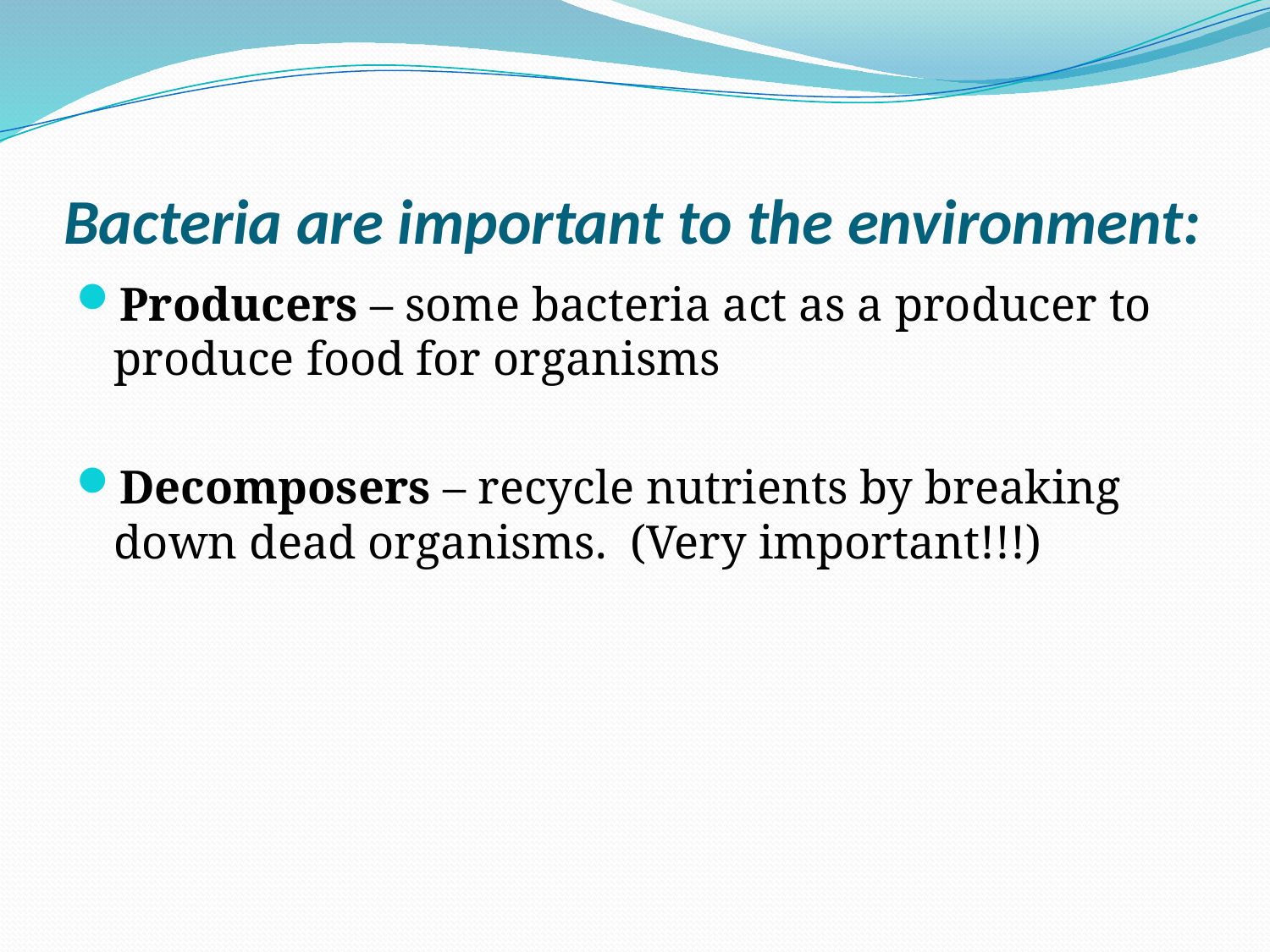

# Bacteria are important to the environment:
Producers – some bacteria act as a producer to produce food for organisms

Decomposers – recycle nutrients by breaking down dead organisms.  (Very important!!!)